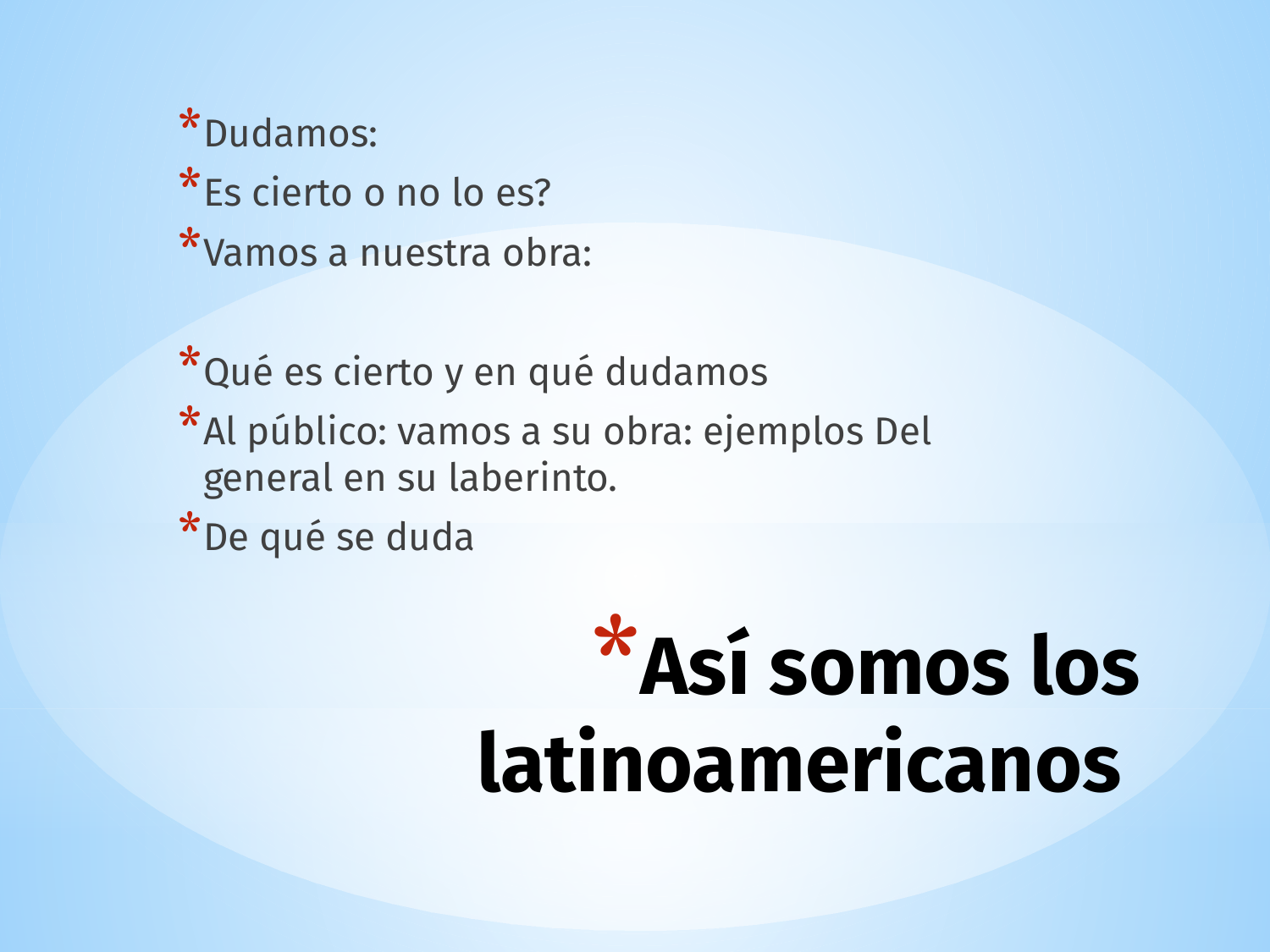

Dudamos:
Es cierto o no lo es?
Vamos a nuestra obra:

Qué es cierto y en qué dudamos
Al público: vamos a su obra: ejemplos Del general en su laberinto.
De qué se duda
# Así somos los latinoamericanos